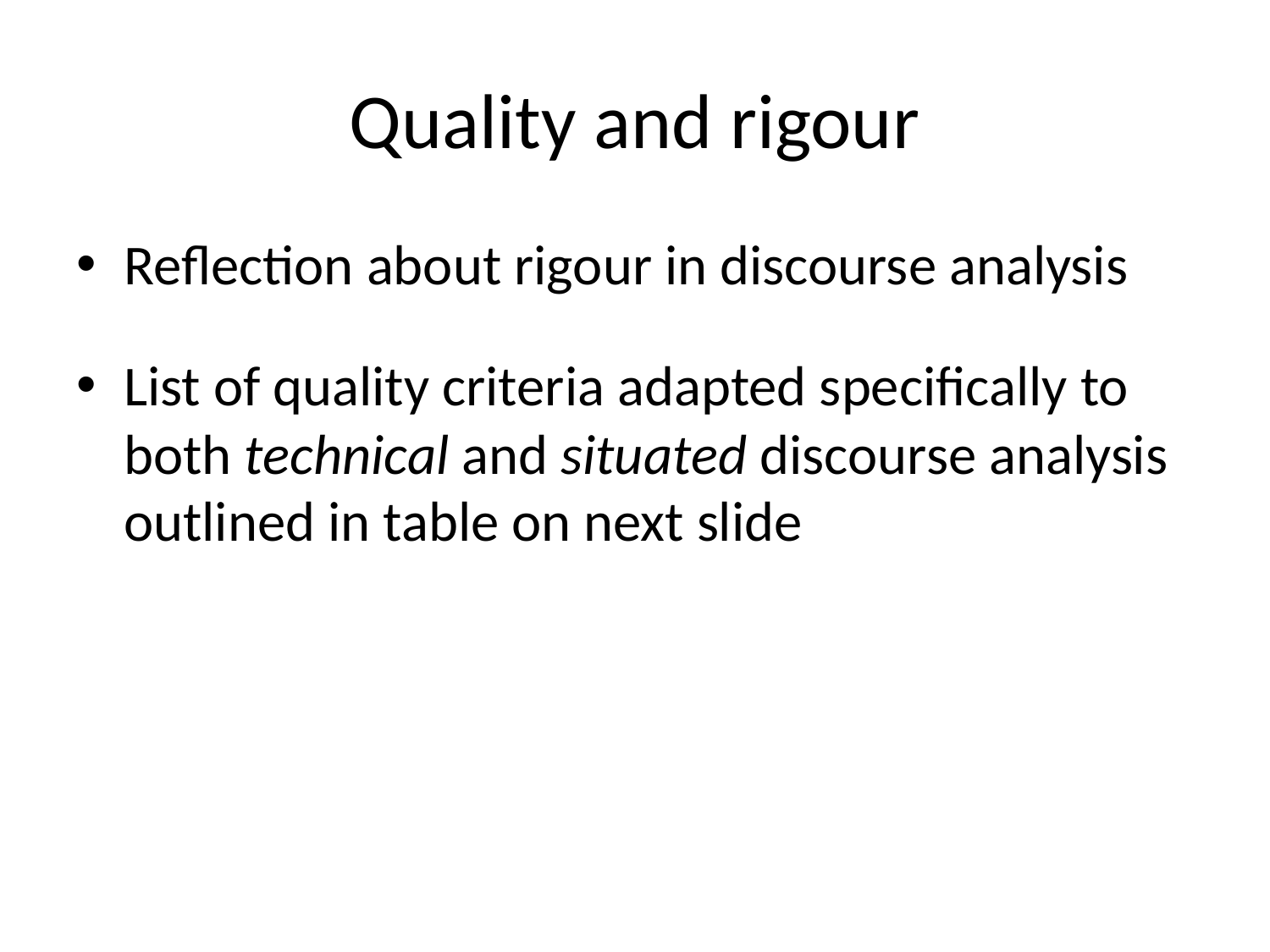

# Quality and rigour
Reflection about rigour in discourse analysis
List of quality criteria adapted specifically to both technical and situated discourse analysis outlined in table on next slide